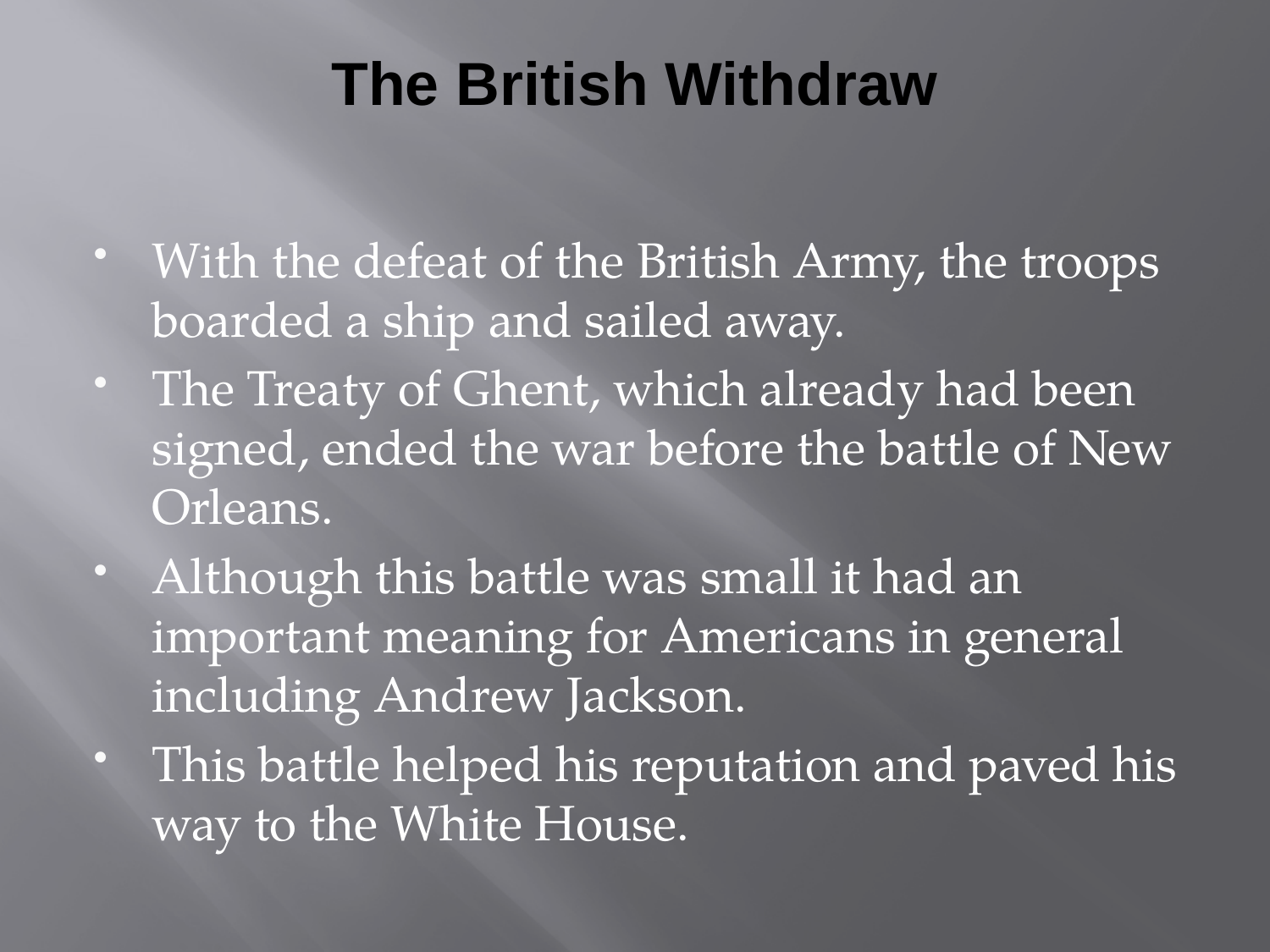

# The British Withdraw
With the defeat of the British Army, the troops boarded a ship and sailed away.
The Treaty of Ghent, which already had been signed, ended the war before the battle of New Orleans.
Although this battle was small it had an important meaning for Americans in general including Andrew Jackson.
This battle helped his reputation and paved his way to the White House.